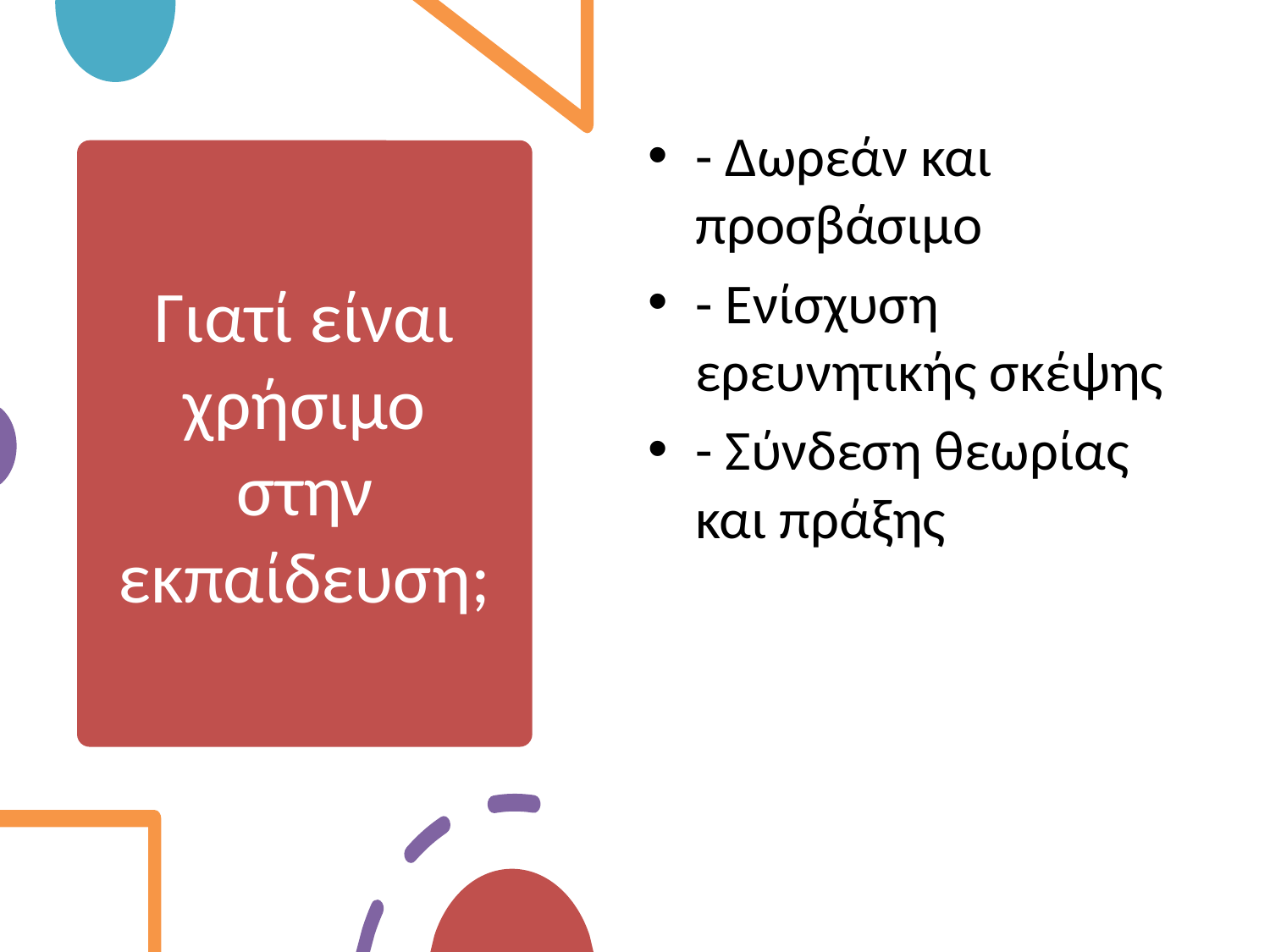

- Δωρεάν και προσβάσιμο
- Ενίσχυση ερευνητικής σκέψης
- Σύνδεση θεωρίας και πράξης

# Γιατί είναι χρήσιμο στην εκπαίδευση;